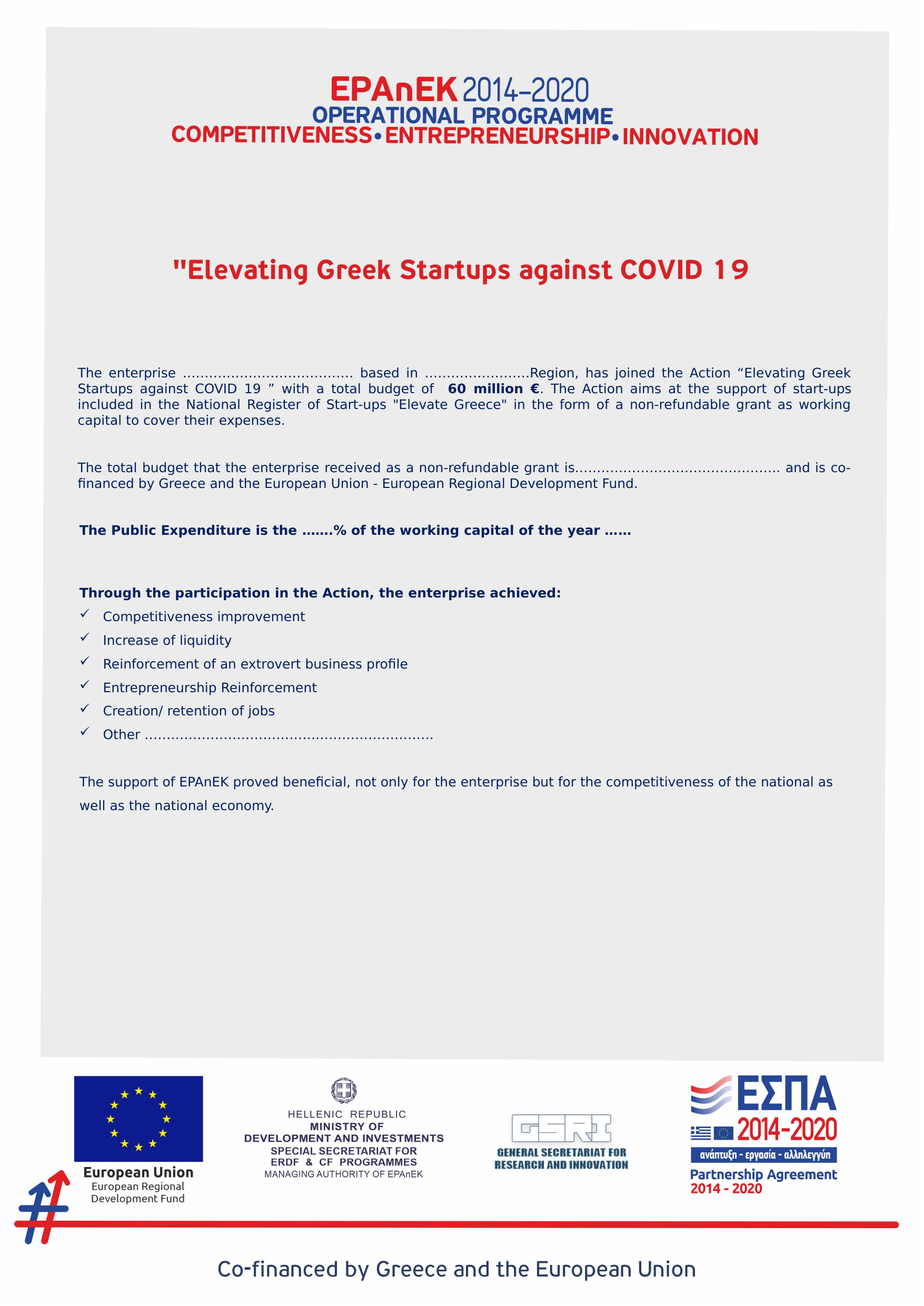

The enterprise ………………………………… based in ……………………Region, has joined the Action “Elevating Greek Startups against COVID 19 ” with a total budget of  60 million €. The Action aims at the support of start-ups included in the National Register of Start-ups "Elevate Greece" in the form of a non-refundable grant as working capital to cover their expenses.

The total budget that the enterprise received as a non-refundable grant is……………………………………….. and is co-financed by Greece and the European Union - European Regional Development Fund.
The Public Expenditure is the …….% of the working capital of the year ……

Through the participation in the Action, the enterprise achieved:
   Competitiveness improvement
   Increase of liquidity
   Reinforcement of an extrovert business profile
   Entrepreneurship Reinforcement
   Creation/ retention of jobs
   Other …………………………………………………………

The support of EPAnEK proved beneficial, not only for the enterprise but for the competitiveness of the national as well as the national economy.